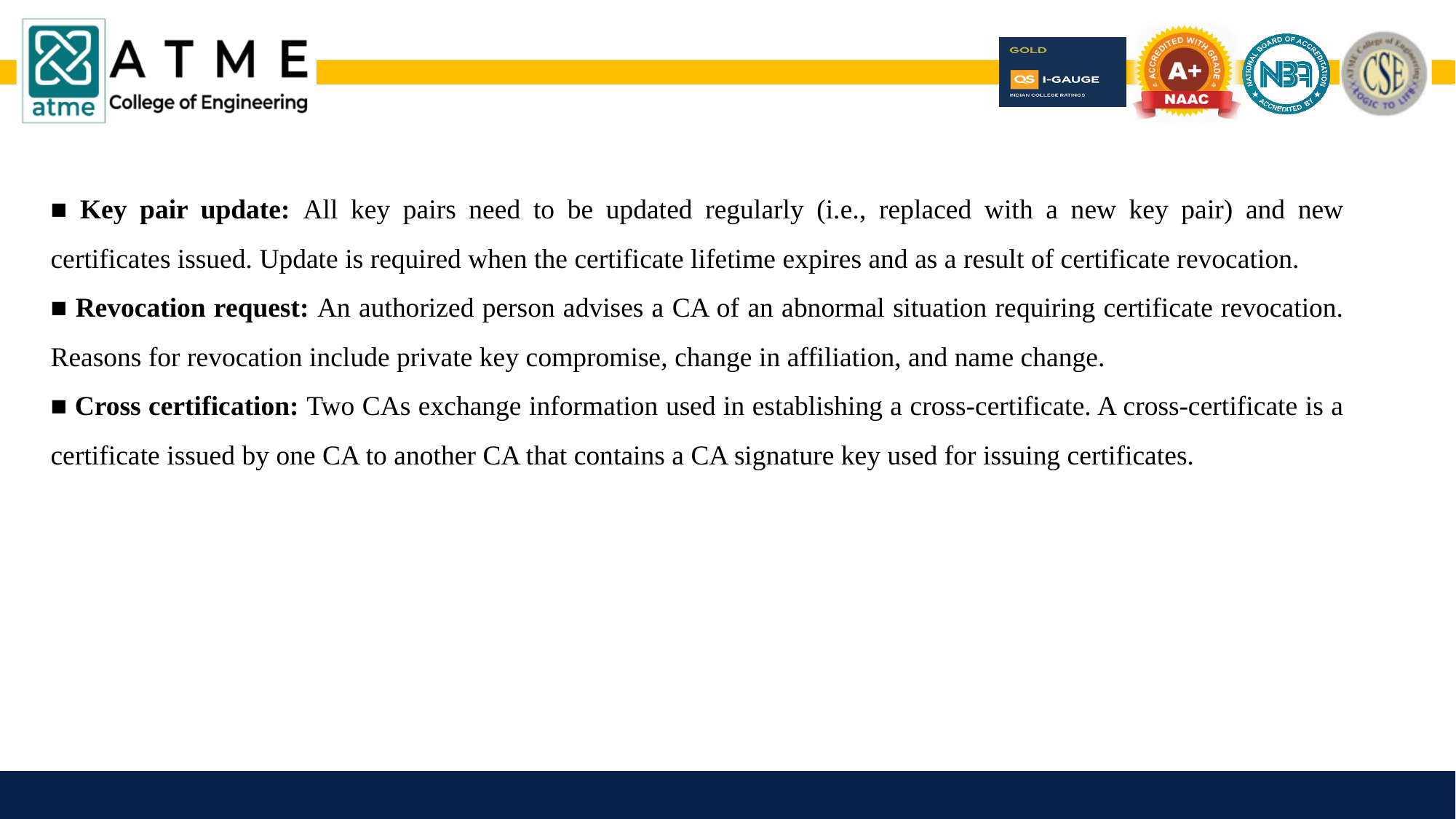

■ Key pair update: All key pairs need to be updated regularly (i.e., replaced with a new key pair) and new certificates issued. Update is required when the certificate lifetime expires and as a result of certificate revocation.
■ Revocation request: An authorized person advises a CA of an abnormal situation requiring certificate revocation. Reasons for revocation include private key compromise, change in affiliation, and name change.
■ Cross certification: Two CAs exchange information used in establishing a cross-certificate. A cross-certificate is a certificate issued by one CA to another CA that contains a CA signature key used for issuing certificates.